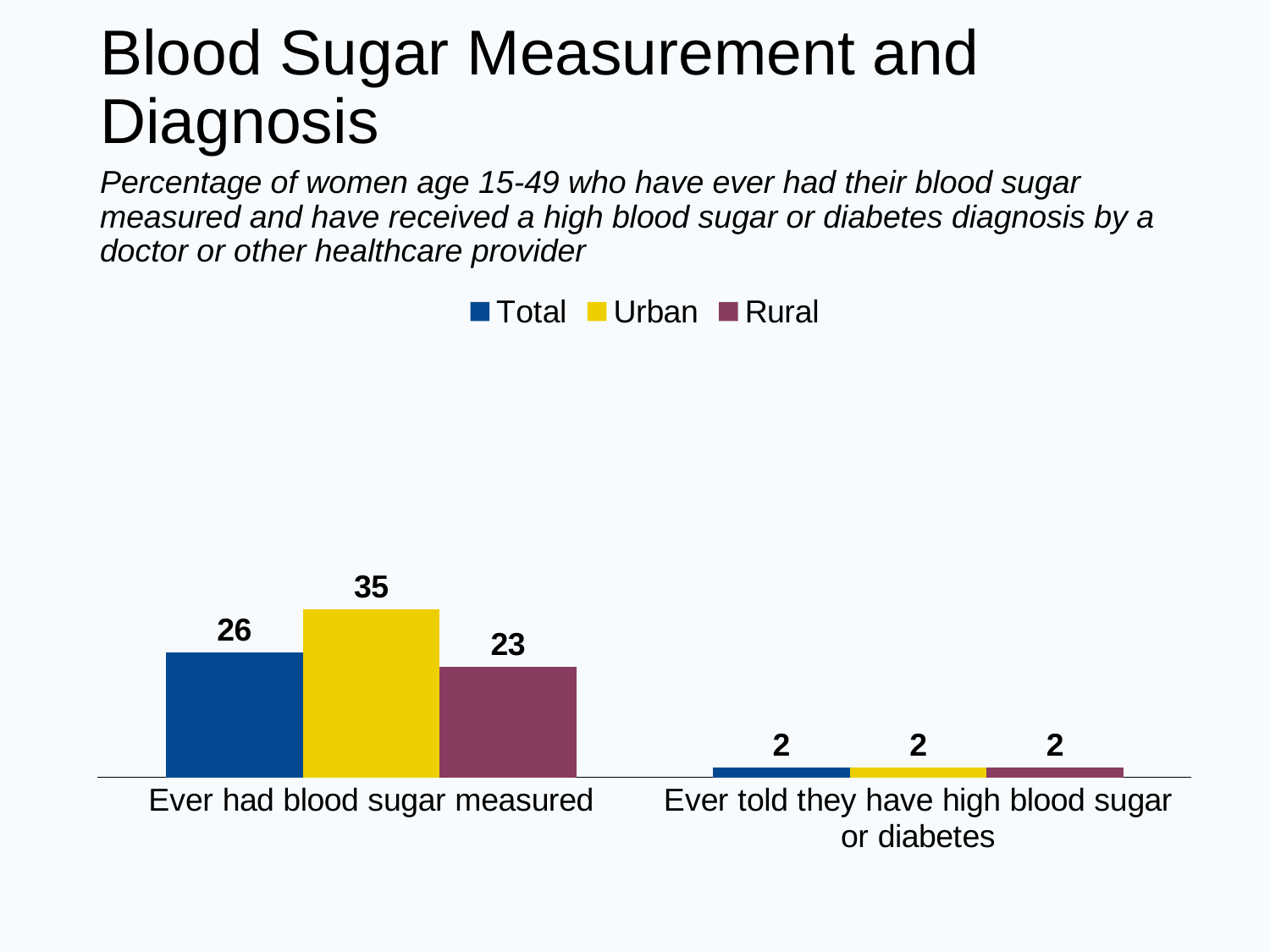

# Blood Sugar Measurement and Diagnosis
Percentage of women age 15-49 who have ever had their blood sugar measured and have received a high blood sugar or diabetes diagnosis by a doctor or other healthcare provider

### Chart

| Category | Total | Urban | Rural |
|---|---|---|---|
| Ever had blood sugar measured | 26.0 | 35.0 | 23.0 |
| Ever told they have high blood sugar or diabetes | 2.0 | 2.0 | 2.0 |